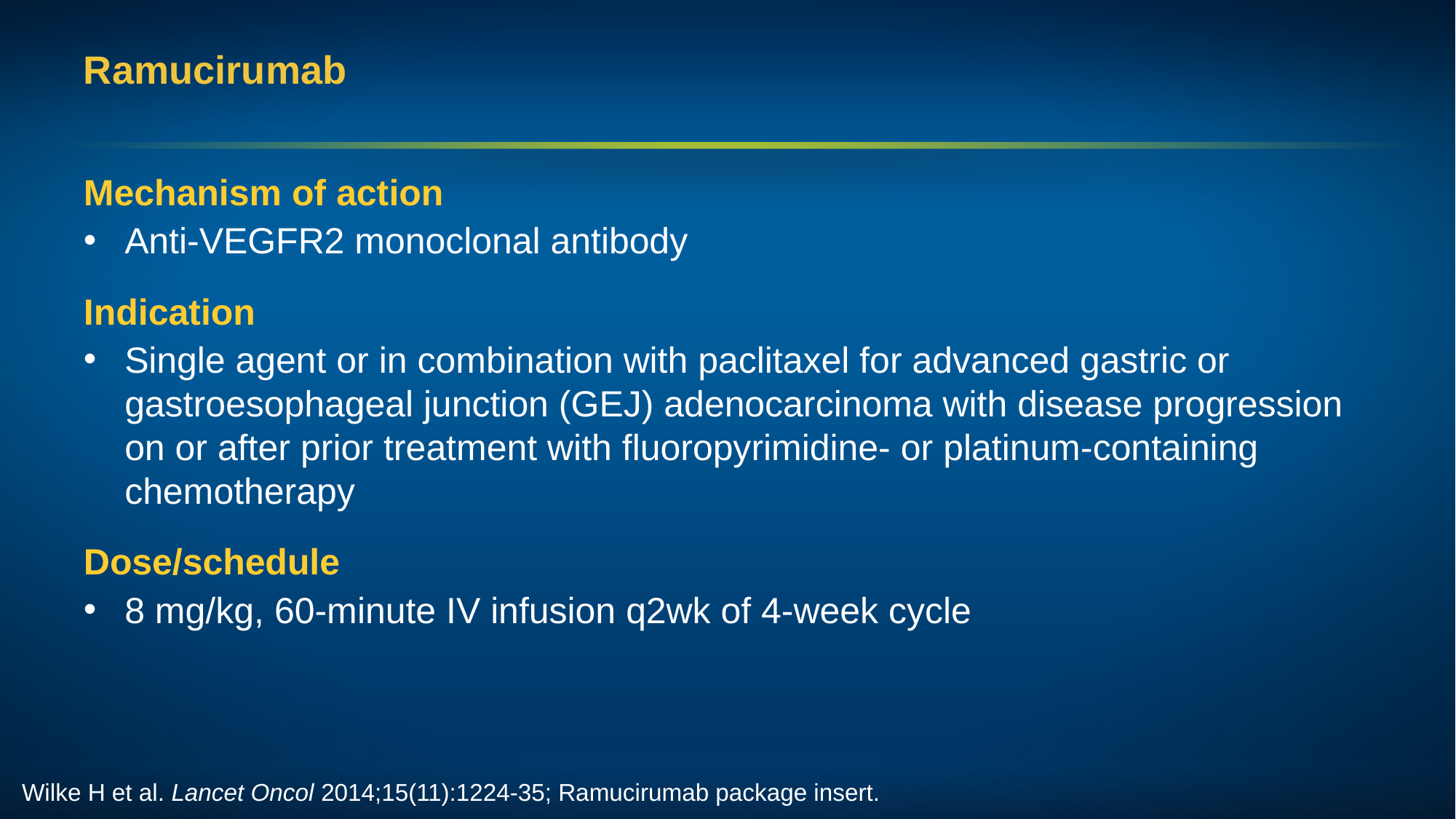

# Ramucirumab
Mechanism of action
Anti-VEGFR2 monoclonal antibody
Indication
Single agent or in combination with paclitaxel for advanced gastric or gastroesophageal junction (GEJ) adenocarcinoma with disease progression on or after prior treatment with fluoropyrimidine- or platinum-containing chemotherapy
Dose/schedule
8 mg/kg, 60-minute IV infusion q2wk of 4-week cycle
Wilke H et al. Lancet Oncol 2014;15(11):1224-35; Ramucirumab package insert.